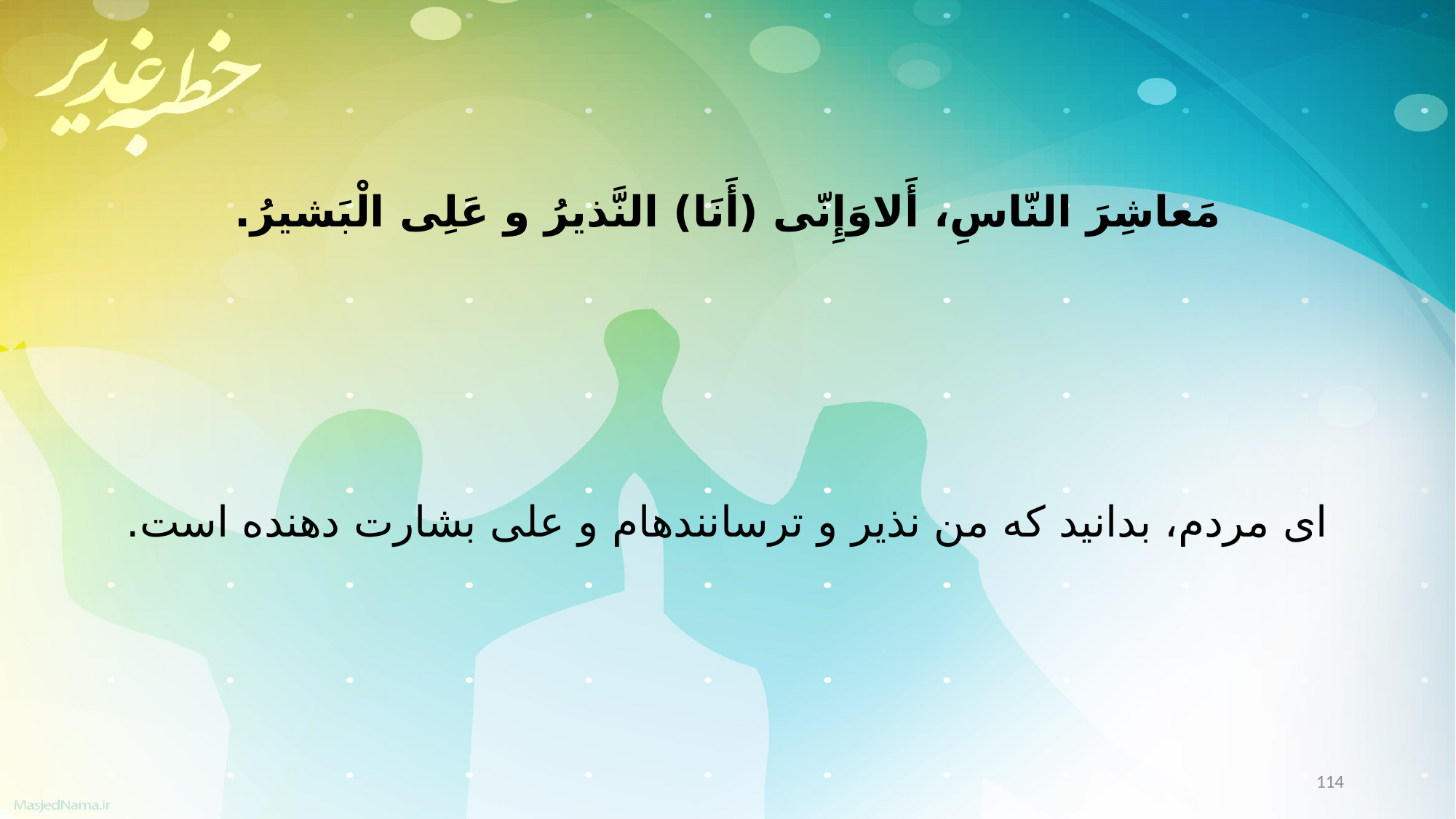

مَعاشِرَ النّاسِ، أَلاوَإِنّی (أَنَا) النَّذیرُ و عَلِی الْبَشیرُ.
اى مردم، بدانید که من نذیر و ترساننده‏ام و على بشارت دهنده است.
114